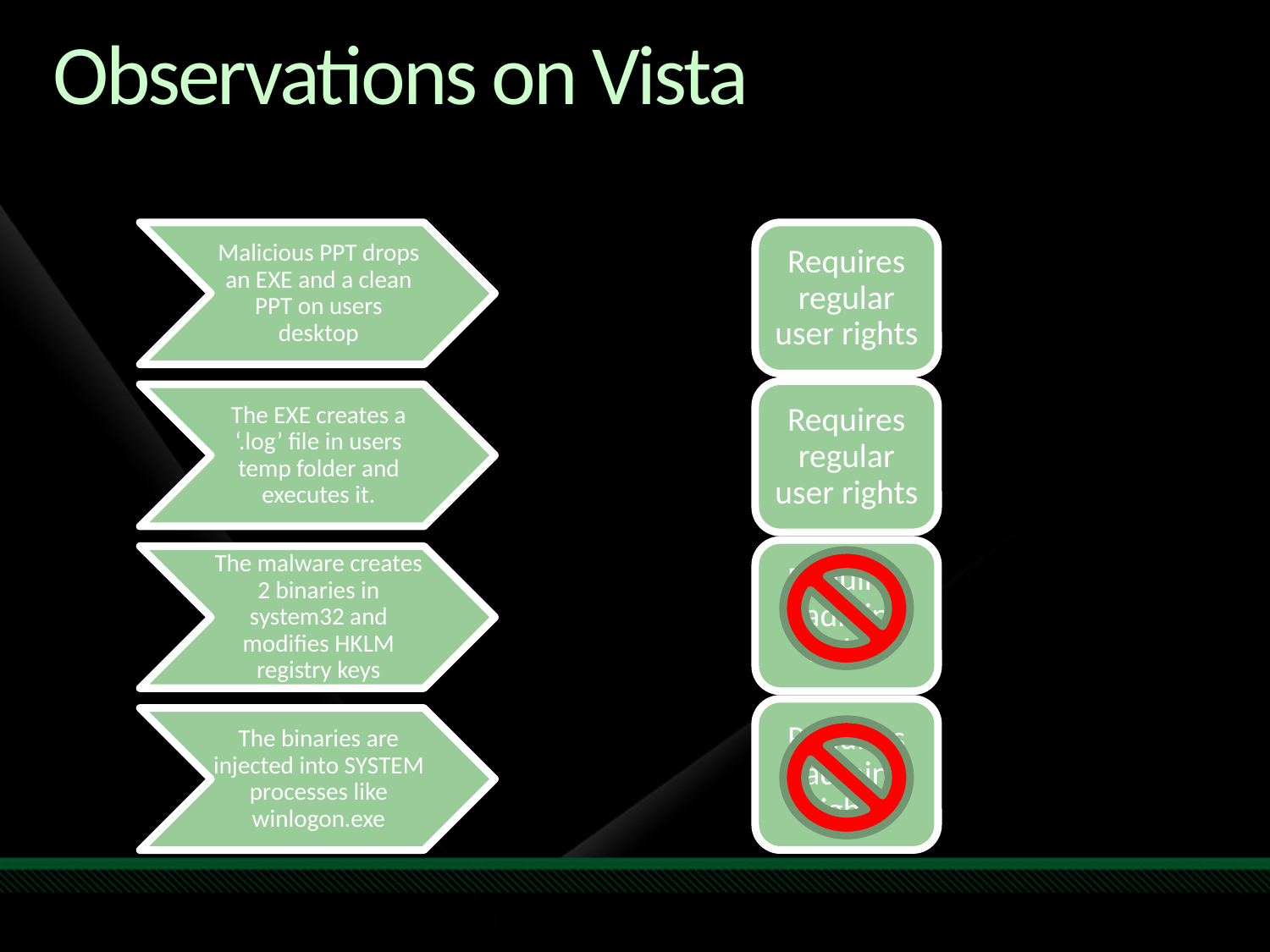

# Observations on Vista
Malicious PPT drops an EXE and a clean PPT on users desktop
The EXE creates a ‘.log’ file in users temp folder and executes it.
The malware creates 2 binaries in system32 and modifies HKLM registry keys
The binaries are injected into SYSTEM processes like winlogon.exe
Requires regular user rights
Requires regular user rights
Requires admin rights
Requires admin rights